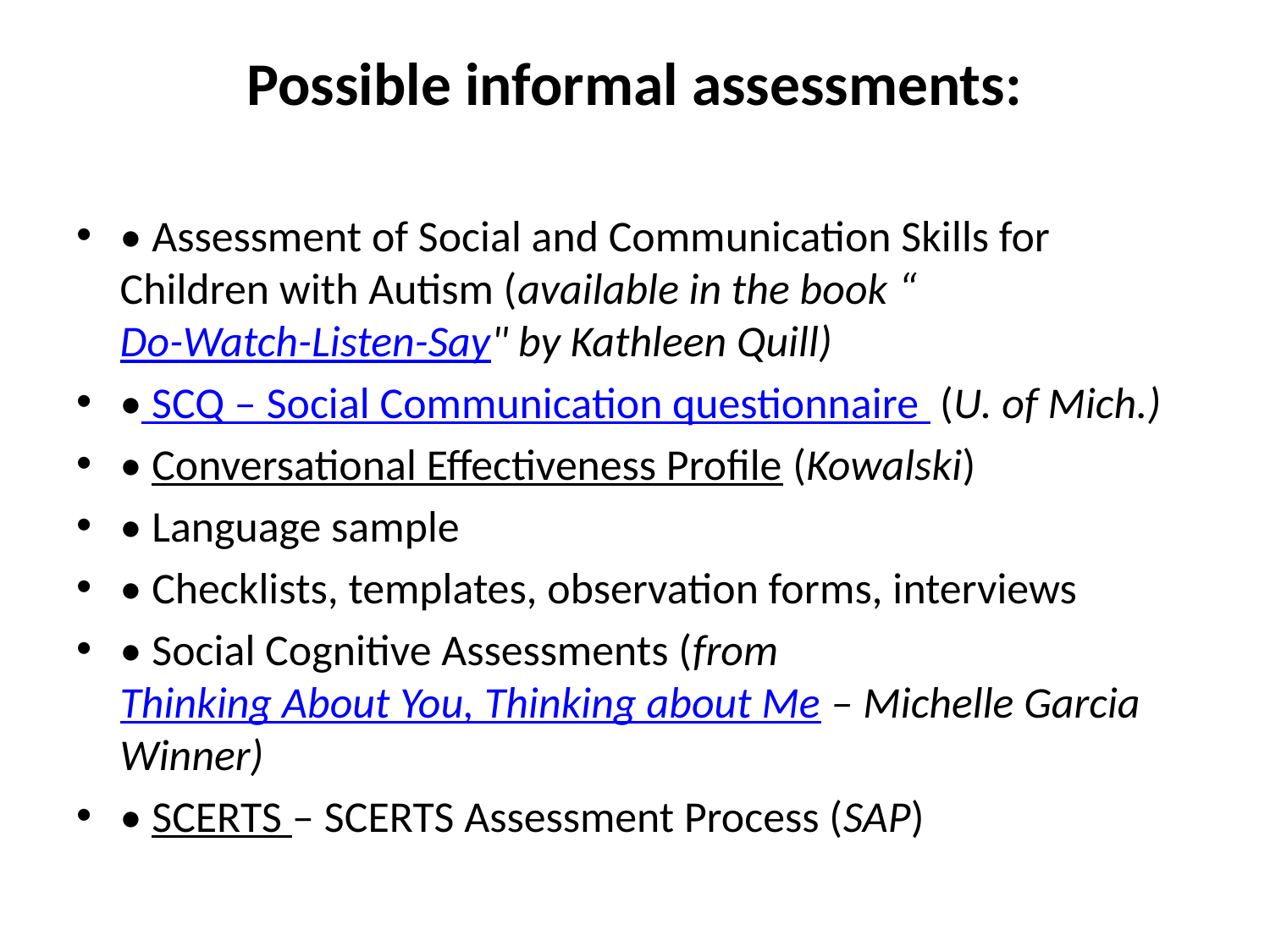

# Possible informal assessments:
• Assessment of Social and Communication Skills for Children with Autism (available in the book “Do-Watch-Listen-Say" by Kathleen Quill)
• SCQ – Social Communication questionnaire  (U. of Mich.)
• Conversational Effectiveness Profile (Kowalski)
• Language sample
• Checklists, templates, observation forms, interviews
• Social Cognitive Assessments (from Thinking About You, Thinking about Me – Michelle Garcia Winner)
• SCERTS – SCERTS Assessment Process (SAP)